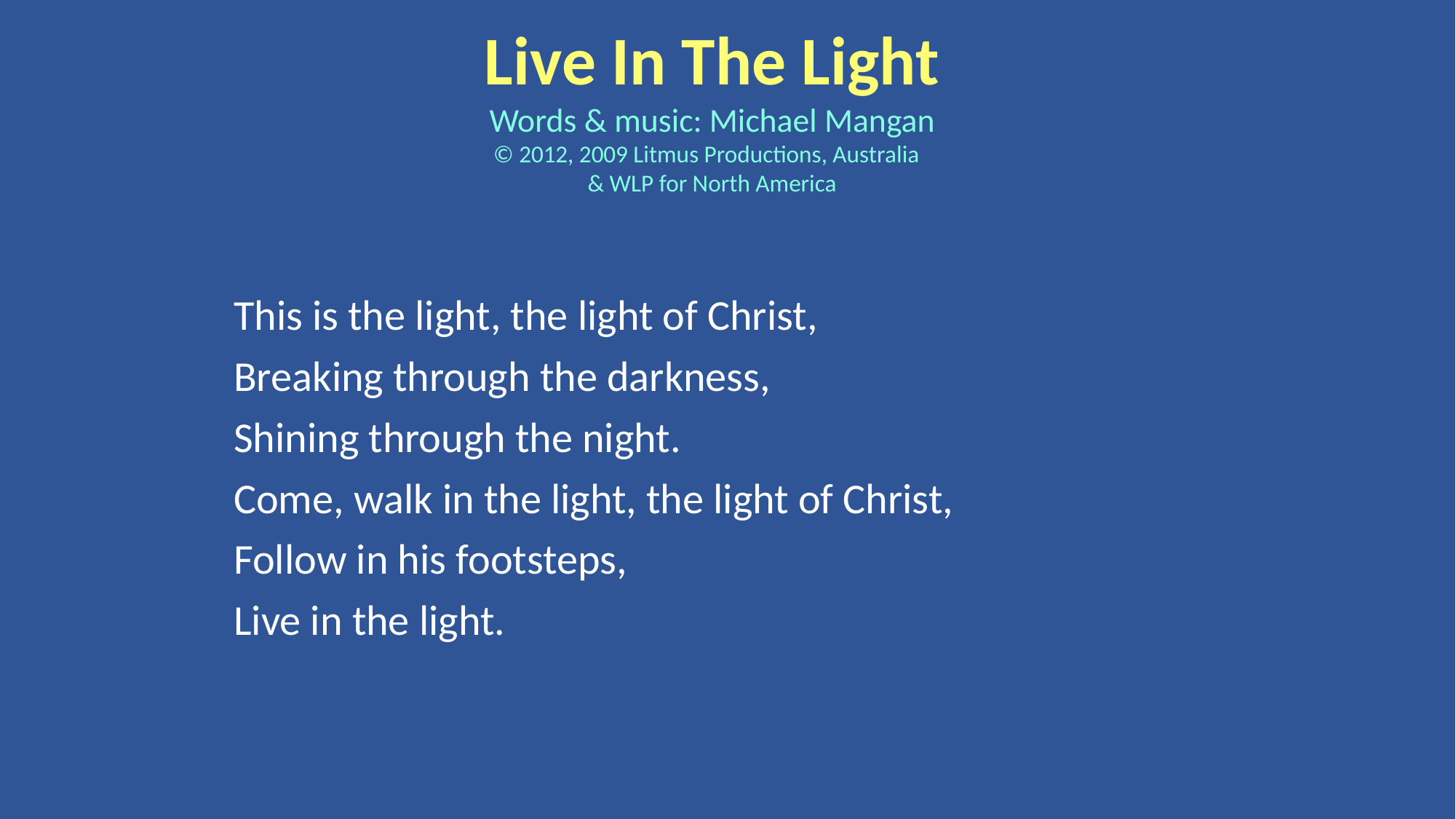

Live In The Light
Words & music: Michael Mangan
© 2012, 2009 Litmus Productions, Australia
& WLP for North America
This is the light, the light of Christ,
Breaking through the darkness,
Shining through the night.
Come, walk in the light, the light of Christ,
Follow in his footsteps,
Live in the light.